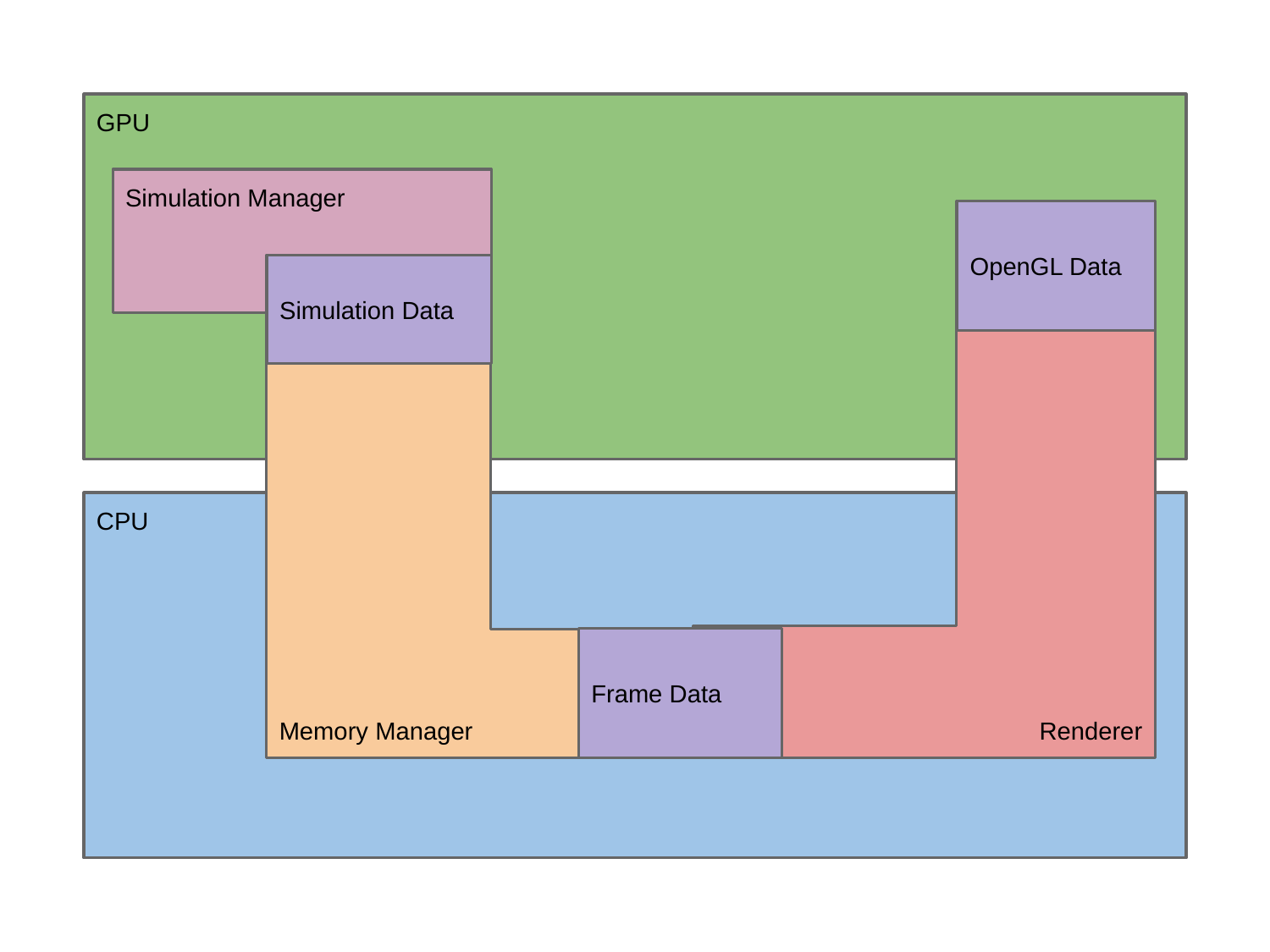

GPU
Simulation Manager
Renderer
OpenGL Data
Simulation Data
Memory Manager
CPU
Frame Data